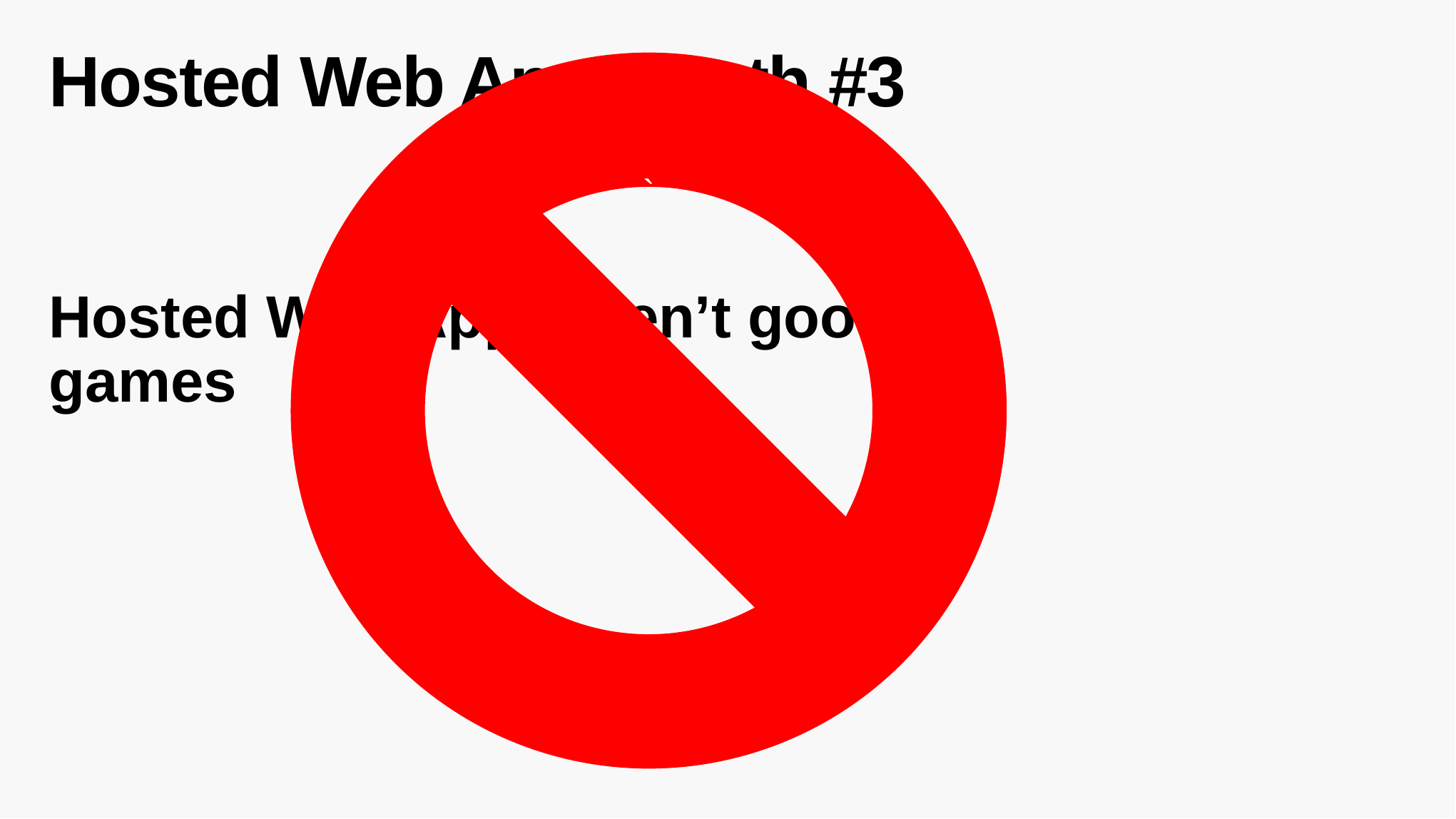

# Hosted Web Apps Myth #3
`
Hosted Web Apps aren’t good for games